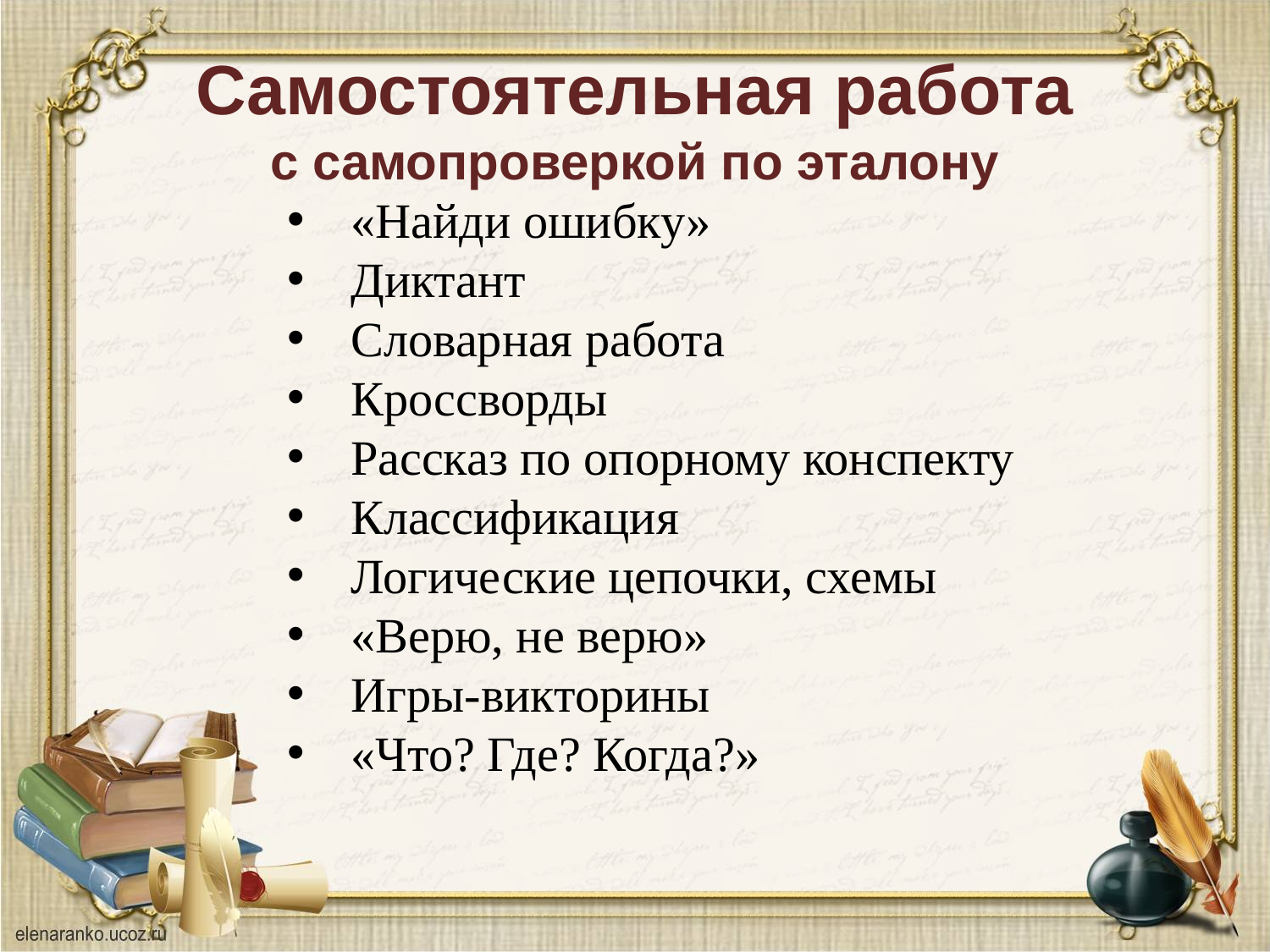

# Самостоятельная работа с самопроверкой по эталону
«Найди ошибку»
Диктант
Словарная работа
Кроссворды
Рассказ по опорному конспекту
Классификация
Логические цепочки, схемы
«Верю, не верю»
Игры-викторины
«Что? Где? Когда?»